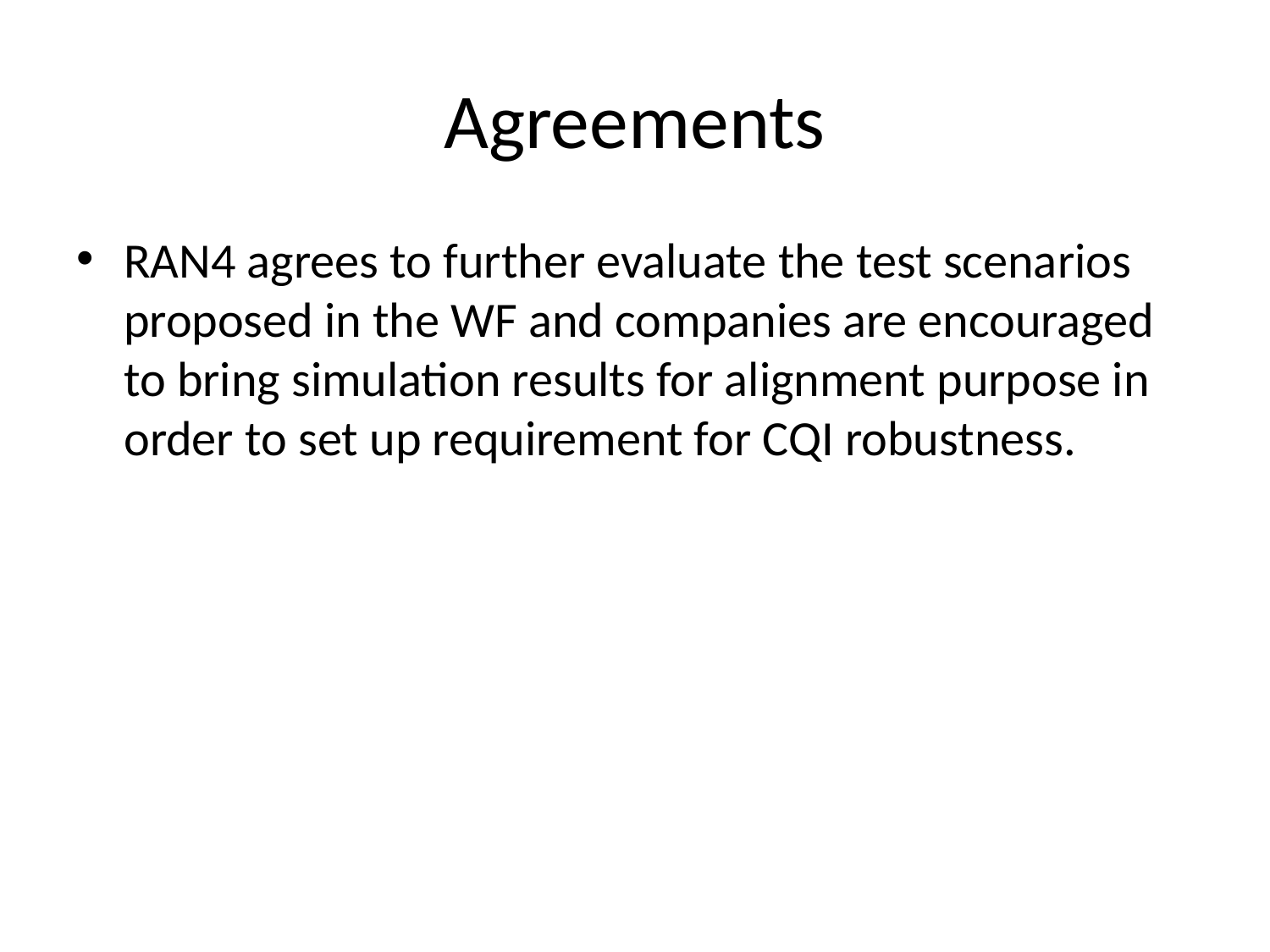

# Agreements
RAN4 agrees to further evaluate the test scenarios proposed in the WF and companies are encouraged to bring simulation results for alignment purpose in order to set up requirement for CQI robustness.